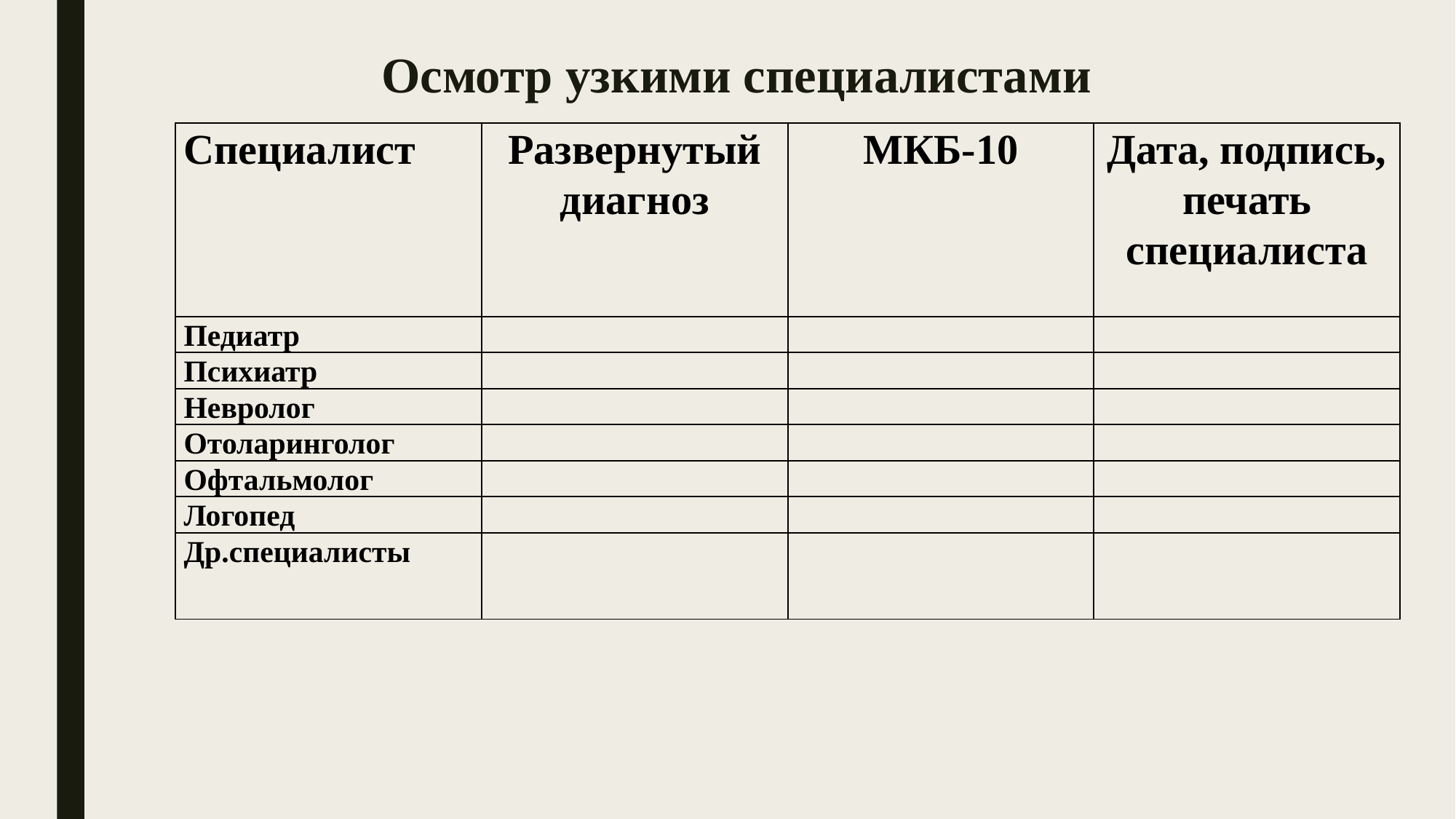

Осмотр узкими специалистами
| Специалист | Развернутый диагноз | МКБ-10 | Дата, подпись, печать специалиста |
| --- | --- | --- | --- |
| Педиатр |  |  |  |
| Психиатр |  |  |  |
| Невролог |  |  |  |
| Отоларинголог |  |  |  |
| Офтальмолог |  |  |  |
| Логопед |  |  |  |
| Др.специалисты |  |  |  |